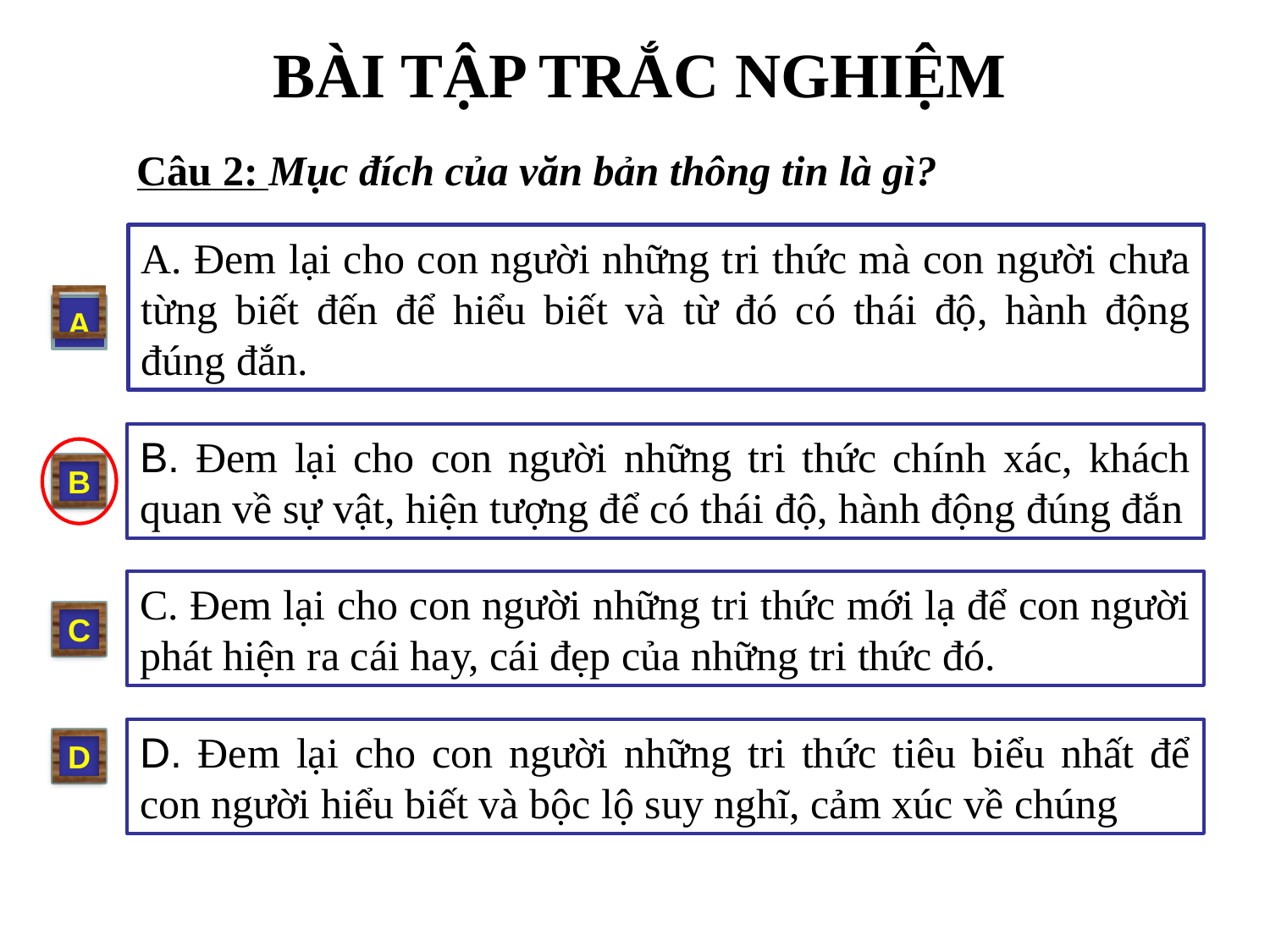

BÀI TẬP TRẮC NGHIỆM
      Câu 2: Mục đích của văn bản thông tin là gì?
A. Đem lại cho con người những tri thức mà con người chưa từng biết đến để hiểu biết và từ đó có thái độ, hành động đúng đắn.

A
B. Đem lại cho con người những tri thức chính xác, khách quan về sự vật, hiện tượng để có thái độ, hành động đúng đắn

B

C. Đem lại cho con người những tri thức mới lạ để con người phát hiện ra cái hay, cái đẹp của những tri thức đó.
C

D. Đem lại cho con người những tri thức tiêu biểu nhất để con người hiểu biết và bộc lộ suy nghĩ, cảm xúc về chúng
D